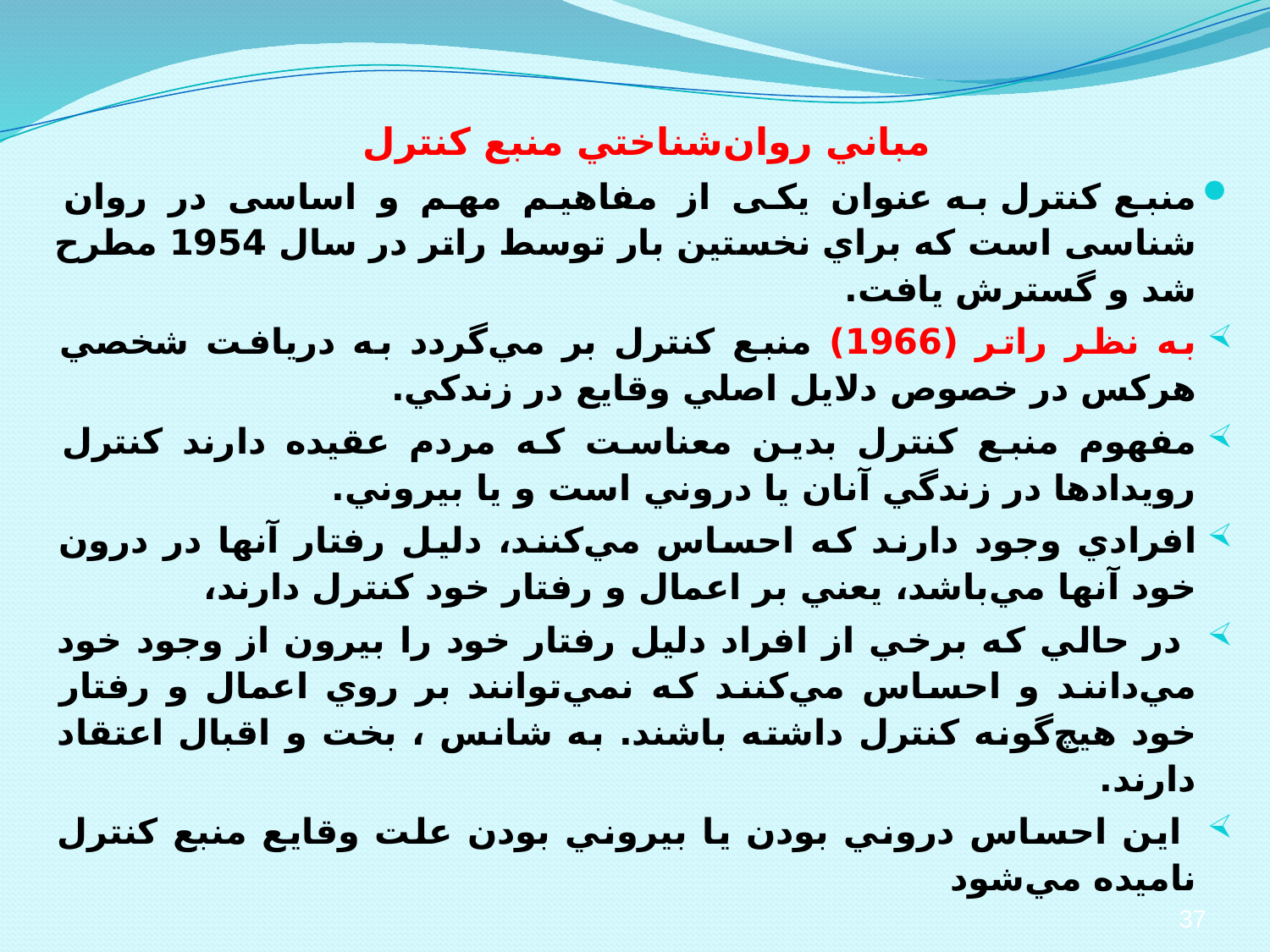

مباني روان‌شناختي منبع كنترل
منبع كنترل به عنوان یکی از مفاهیم مهم و اساسی در روان شناسی است که براي نخستين بار توسط راتر در سال 1954 مطرح شد و گسترش يافت.
به نظر راتر (1966) منبع كنترل بر مي‌گردد به دريافت شخصي هركس در خصوص دلايل اصلي وقايع در زندكي.
مفهوم منبع كنترل بدين معناست كه مردم عقيده دارند كنترل رويدادها در زندگي آنان يا دروني است و يا بيروني.
افرادي وجود دارند كه احساس مي‌كنند، دليل رفتار آنها در درون خود آنها مي‌باشد، يعني بر اعمال و رفتار خود کنترل دارند،
 در حالي كه برخي از افراد دليل رفتار خود را بيرون از وجود خود مي‌دانند و احساس مي‌كنند كه نمي‌توانند بر روي اعمال و رفتار خود هيچ‌گونه كنترل داشته باشند. به شانس ، بخت و اقبال اعتقاد دارند.
 اين احساس دروني بودن يا بيروني بودن علت وقايع منبع كنترل ناميده مي‌شود

37